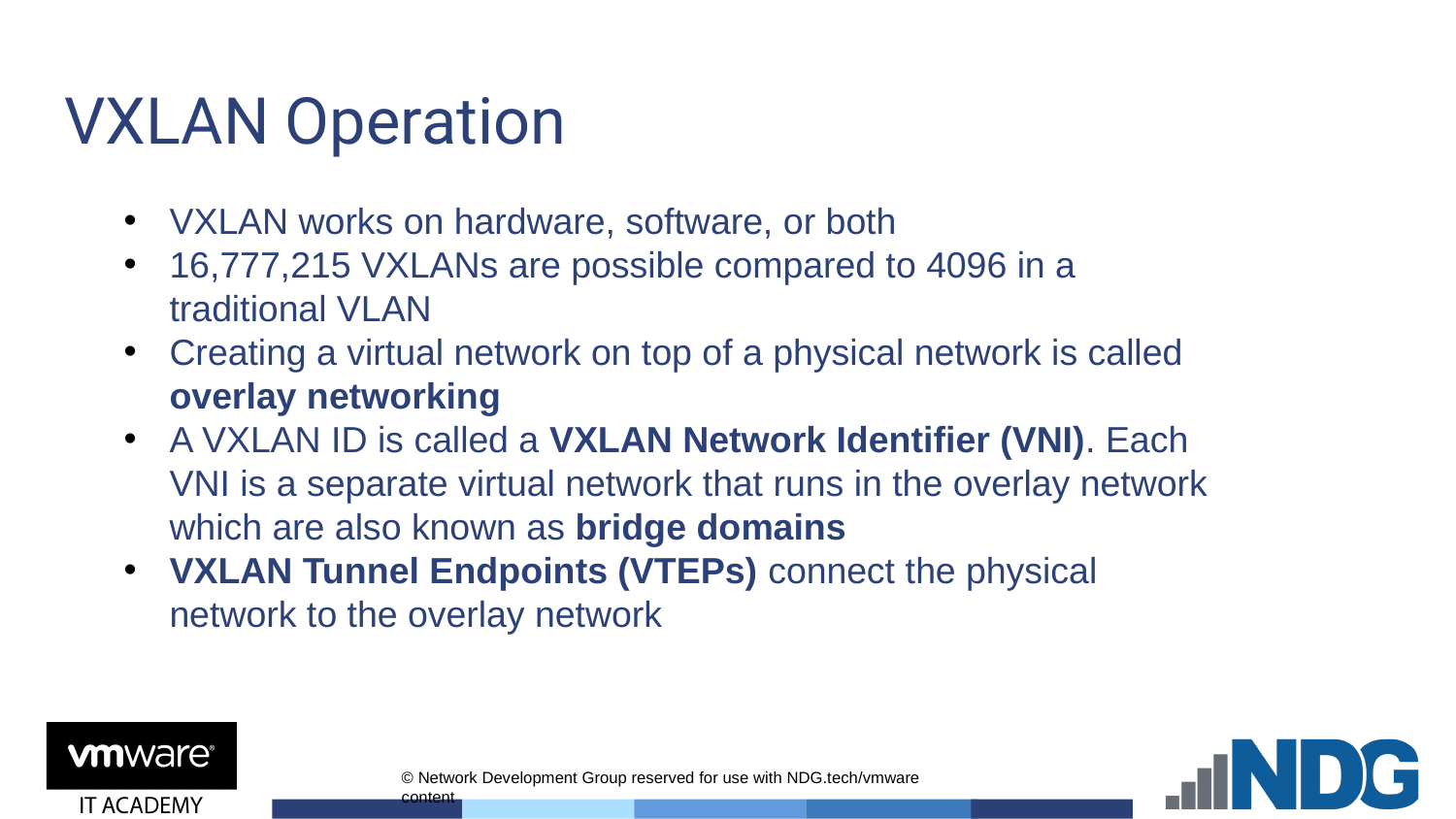

# VXLAN Operation
VXLAN works on hardware, software, or both
16,777,215 VXLANs are possible compared to 4096 in a traditional VLAN
Creating a virtual network on top of a physical network is called overlay networking
A VXLAN ID is called a VXLAN Network Identifier (VNI). Each VNI is a separate virtual network that runs in the overlay network which are also known as bridge domains
VXLAN Tunnel Endpoints (VTEPs) connect the physical network to the overlay network